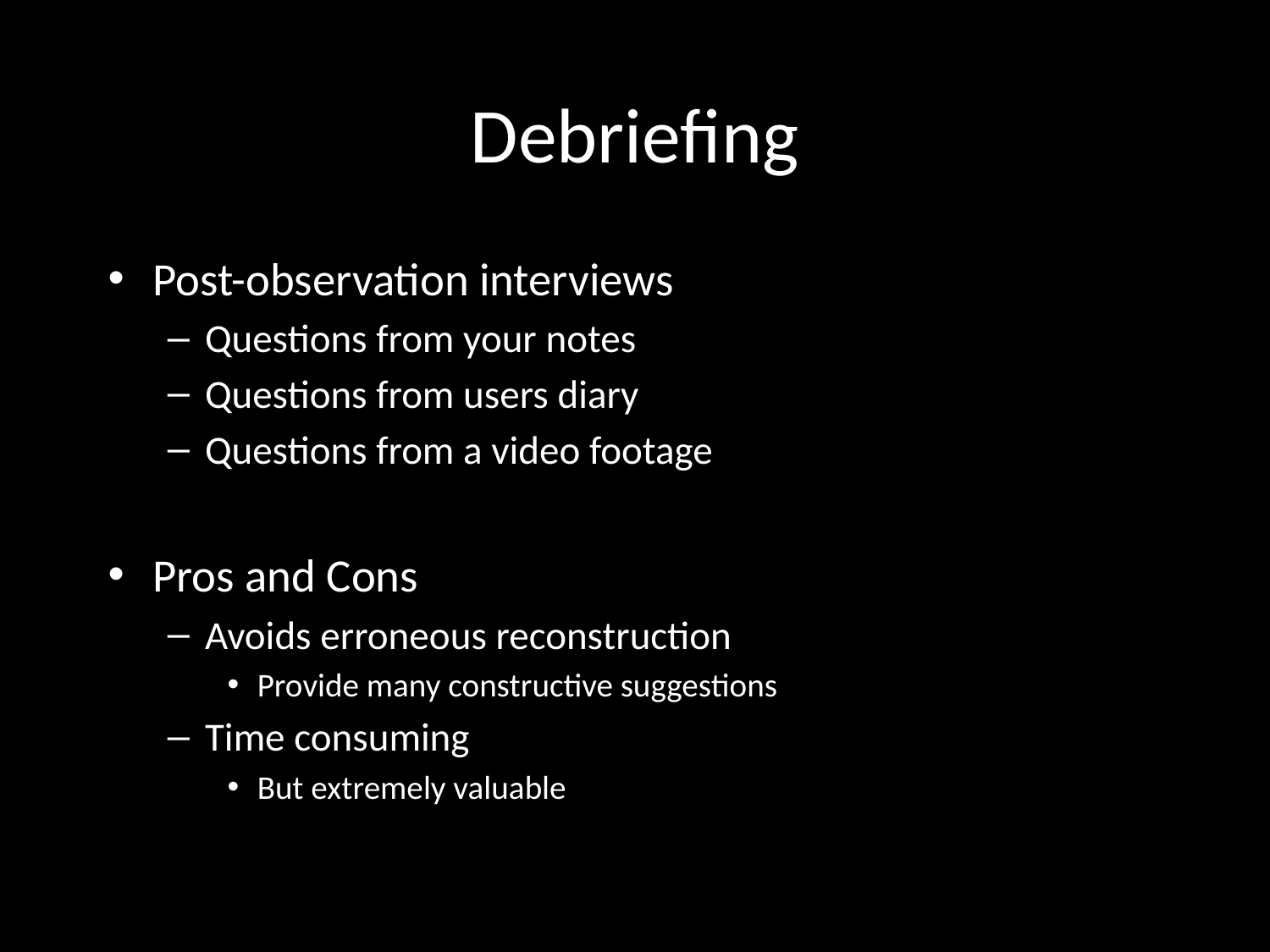

# Debriefing
Post-observation interviews
Questions from your notes
Questions from users diary
Questions from a video footage

Pros and Cons
Avoids erroneous reconstruction
Provide many constructive suggestions
Time consuming
But extremely valuable